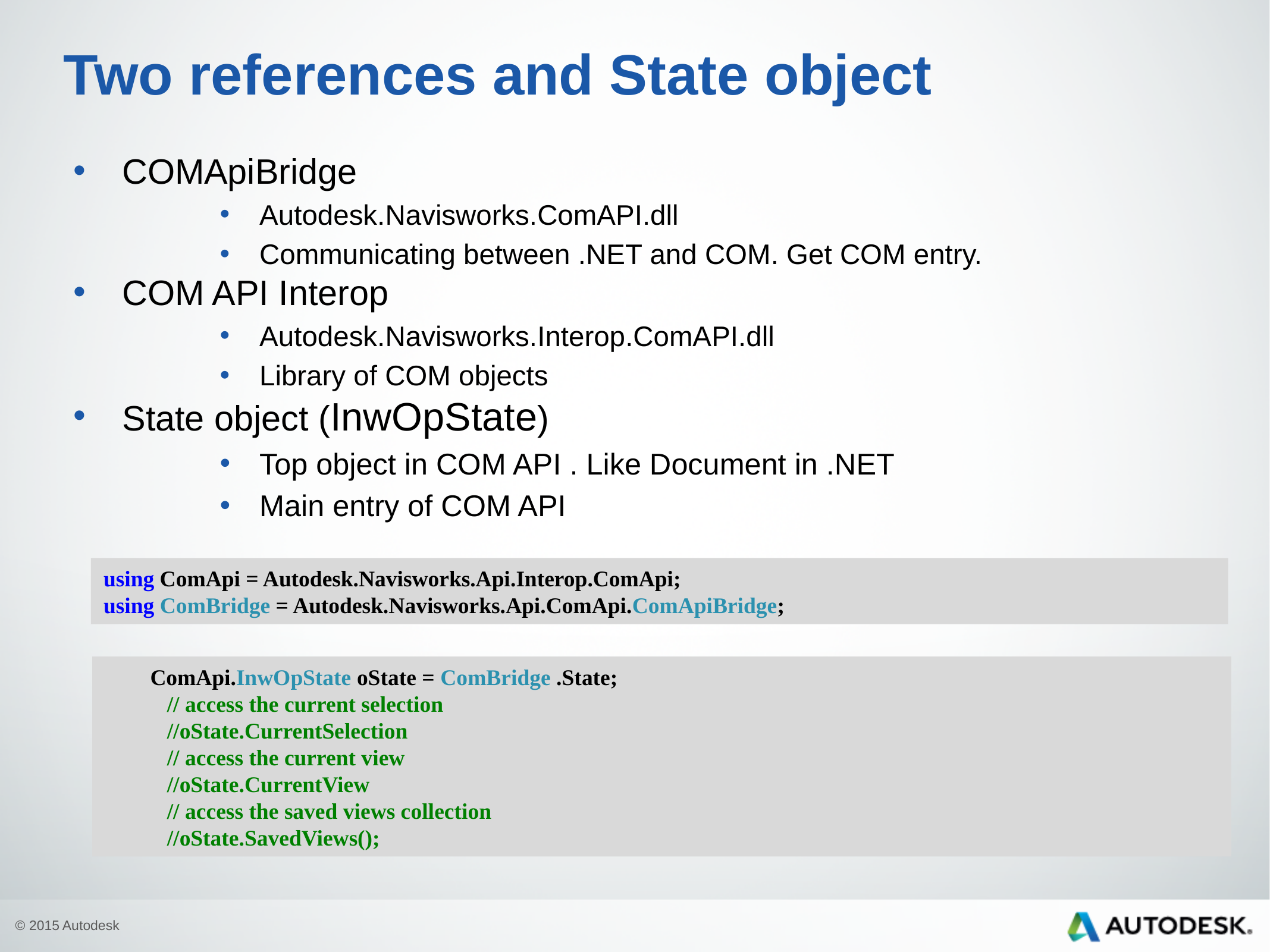

# Two references and State object
COMApiBridge
Autodesk.Navisworks.ComAPI.dll
Communicating between .NET and COM. Get COM entry.
COM API Interop
Autodesk.Navisworks.Interop.ComAPI.dll
Library of COM objects
State object (InwOpState)
Top object in COM API . Like Document in .NET
Main entry of COM API

using ComApi = Autodesk.Navisworks.Api.Interop.ComApi;
using ComBridge = Autodesk.Navisworks.Api.ComApi.ComApiBridge;
        ComApi.InwOpState oState = ComBridge .State;
           // access the current selection
           //oState.CurrentSelection
           // access the current view
           //oState.CurrentView
           // access the saved views collection
           //oState.SavedViews();